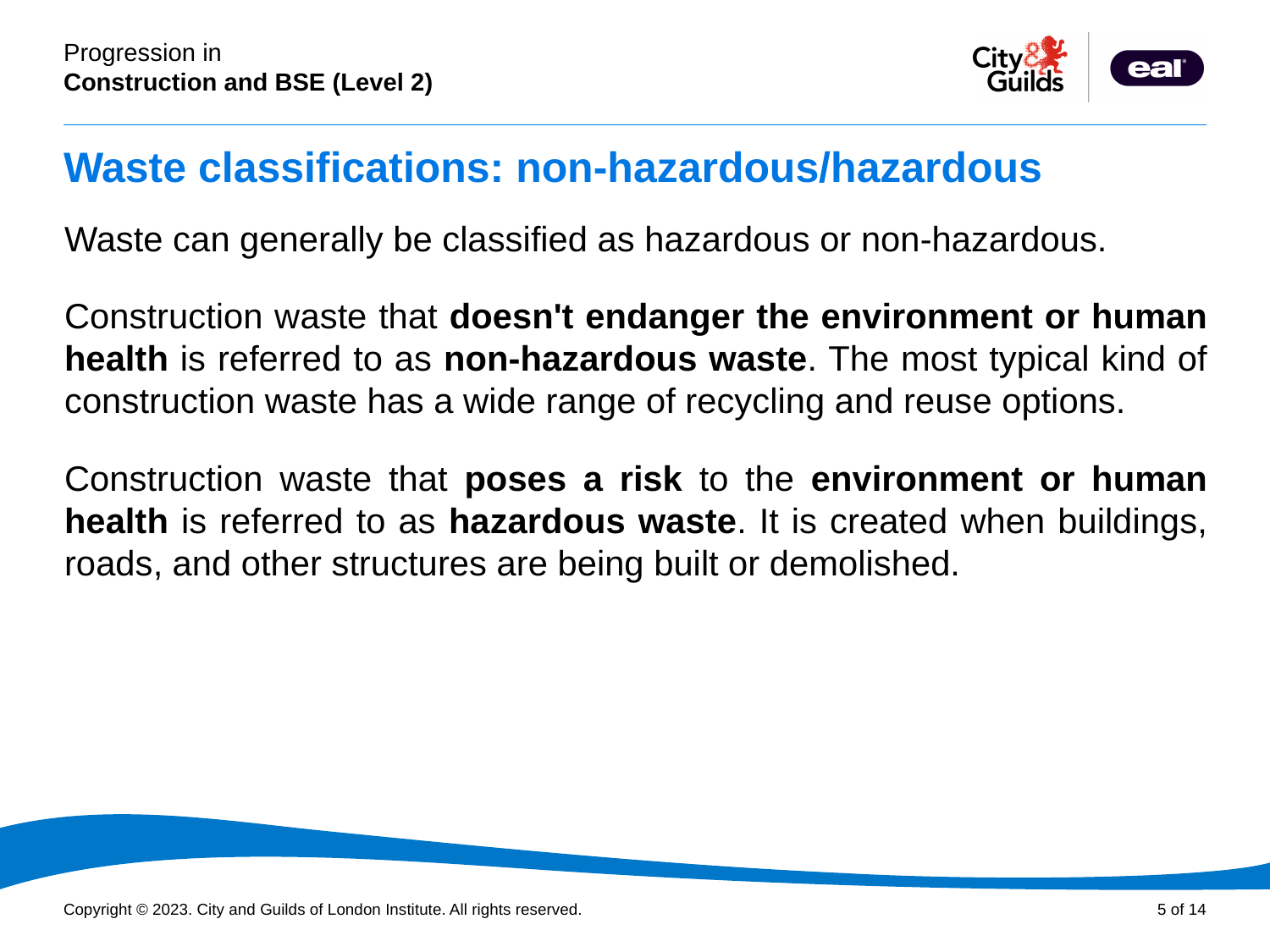

# Waste classifications: non-hazardous/hazardous
Waste can generally be classified as hazardous or non-hazardous.
Construction waste that doesn't endanger the environment or human health is referred to as non-hazardous waste. The most typical kind of construction waste has a wide range of recycling and reuse options.
Construction waste that poses a risk to the environment or human health is referred to as hazardous waste. It is created when buildings, roads, and other structures are being built or demolished.